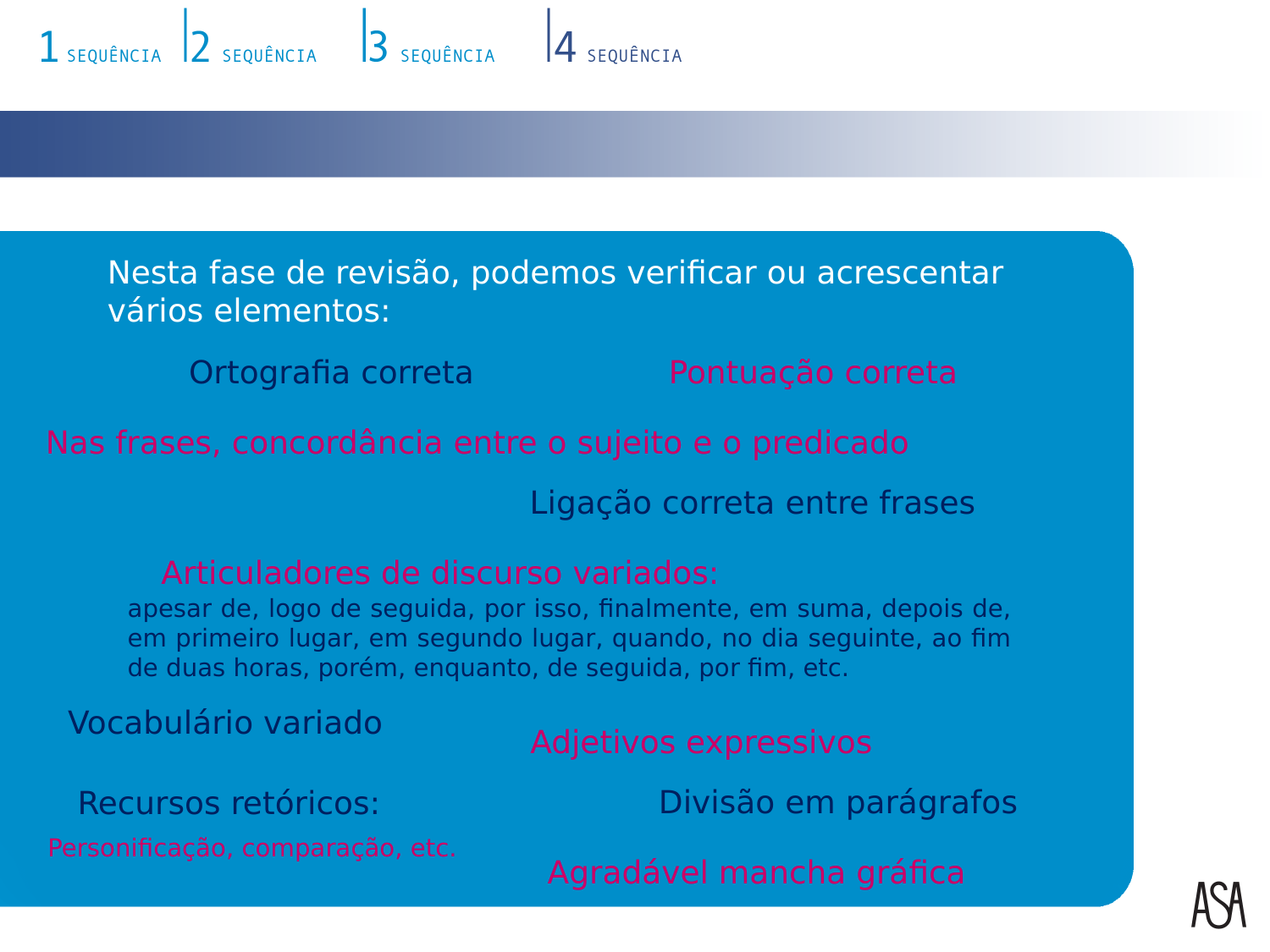

Nesta fase de revisão, podemos verificar ou acrescentar vários elementos:
Ortografia correta
Pontuação correta
Nas frases, concordância entre o sujeito e o predicado
Ligação correta entre frases
Articuladores de discurso variados:
apesar de, logo de seguida, por isso, finalmente, em suma, depois de, em primeiro lugar, em segundo lugar, quando, no dia seguinte, ao fim de duas horas, porém, enquanto, de seguida, por fim, etc.
Vocabulário variado
Adjetivos expressivos
Recursos retóricos:
Divisão em parágrafos
Personificação, comparação, etc.
Agradável mancha gráfica